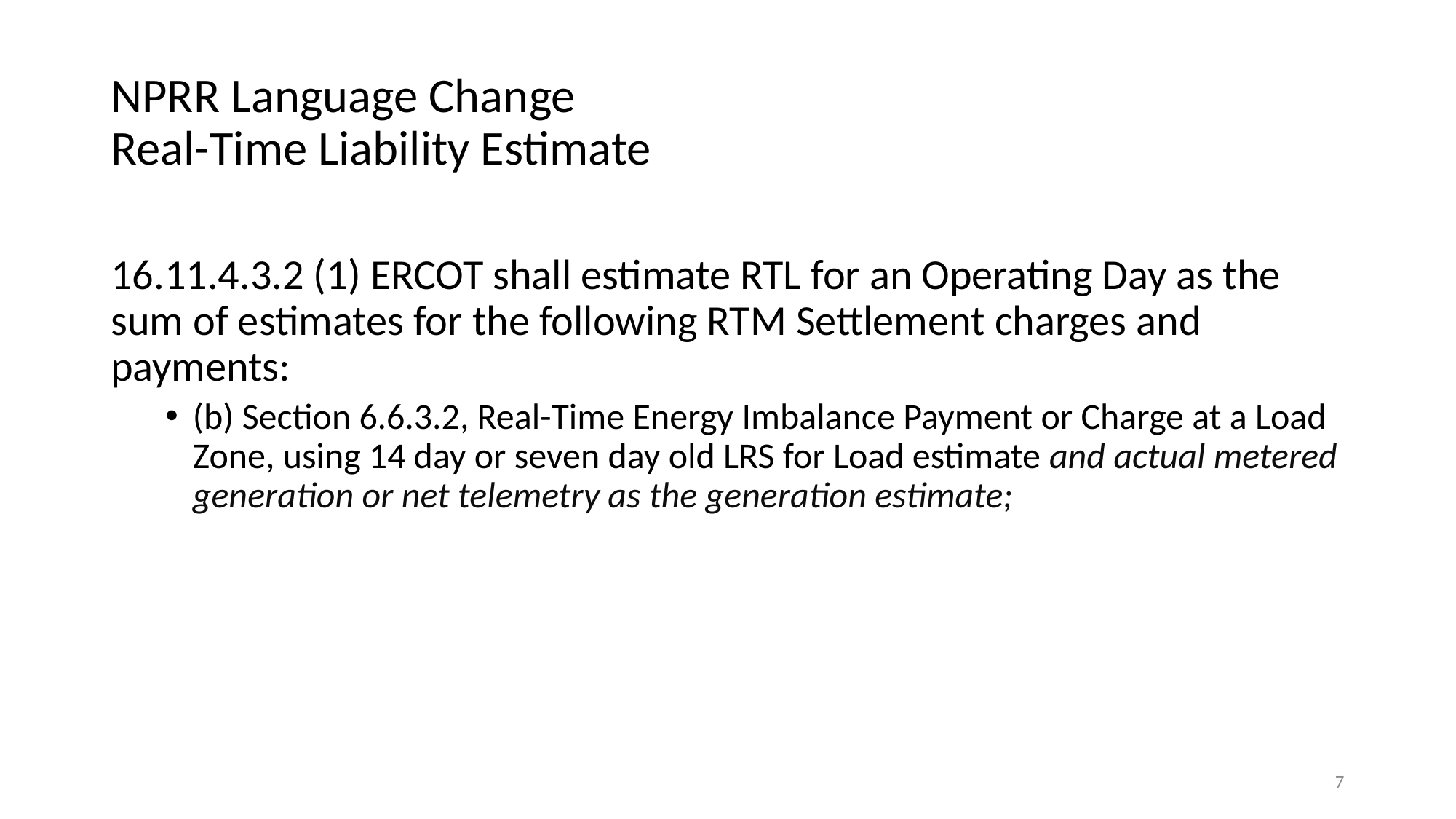

# NPRR Language Change Real-Time Liability Estimate
16.11.4.3.2 (1) ERCOT shall estimate RTL for an Operating Day as the sum of estimates for the following RTM Settlement charges and payments:
(b) Section 6.6.3.2, Real-Time Energy Imbalance Payment or Charge at a Load Zone, using 14 day or seven day old LRS for Load estimate and actual metered generation or net telemetry as the generation estimate;
7